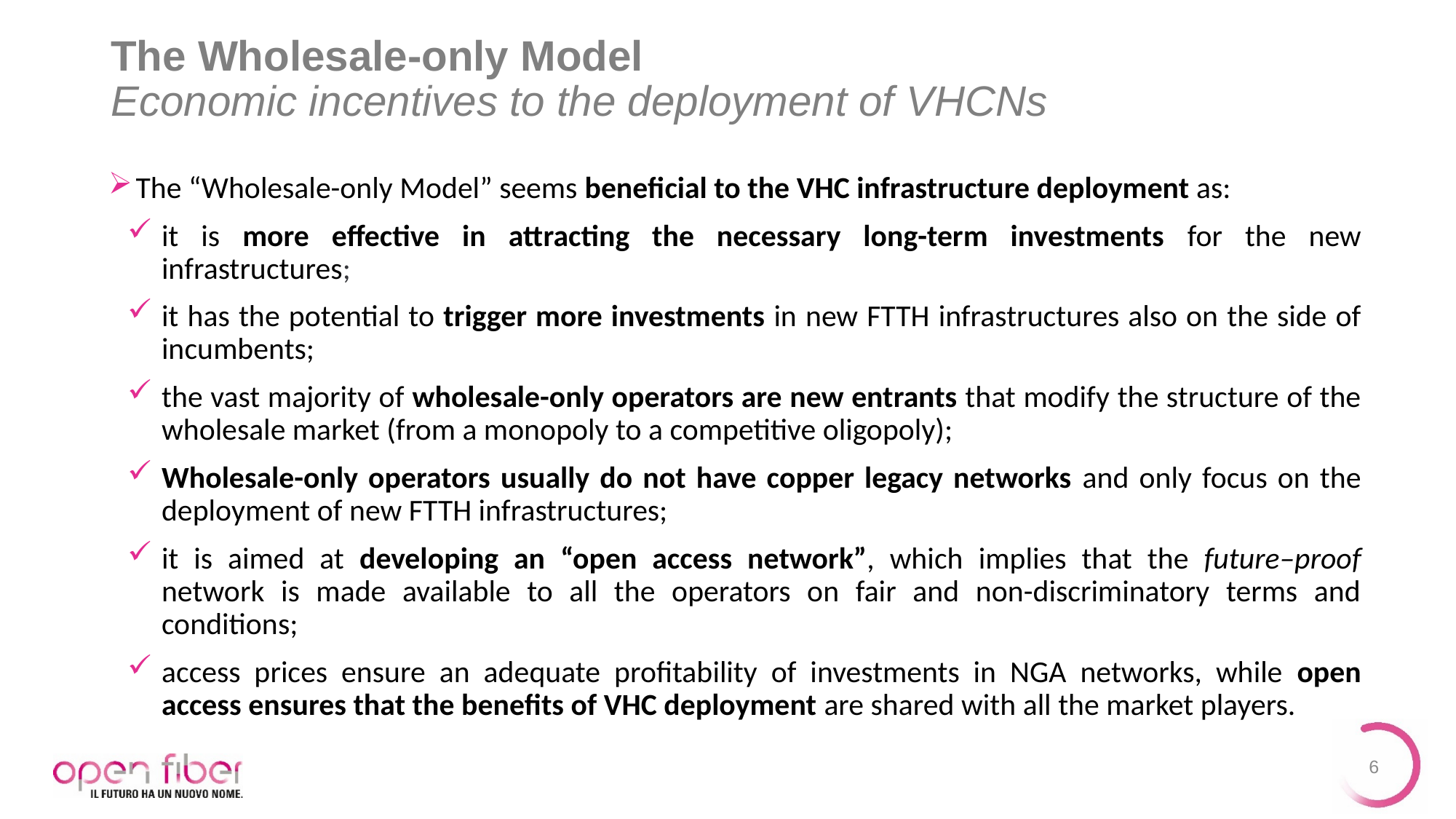

# The Wholesale-only Model Economic incentives to the deployment of VHCNs
The “Wholesale-only Model” seems beneficial to the VHC infrastructure deployment as:
it is more effective in attracting the necessary long-term investments for the new infrastructures;
it has the potential to trigger more investments in new FTTH infrastructures also on the side of incumbents;
the vast majority of wholesale-only operators are new entrants that modify the structure of the wholesale market (from a monopoly to a competitive oligopoly);
Wholesale-only operators usually do not have copper legacy networks and only focus on the deployment of new FTTH infrastructures;
it is aimed at developing an “open access network”, which implies that the future–proof network is made available to all the operators on fair and non-discriminatory terms and conditions;
access prices ensure an adequate profitability of investments in NGA networks, while open access ensures that the benefits of VHC deployment are shared with all the market players.

6